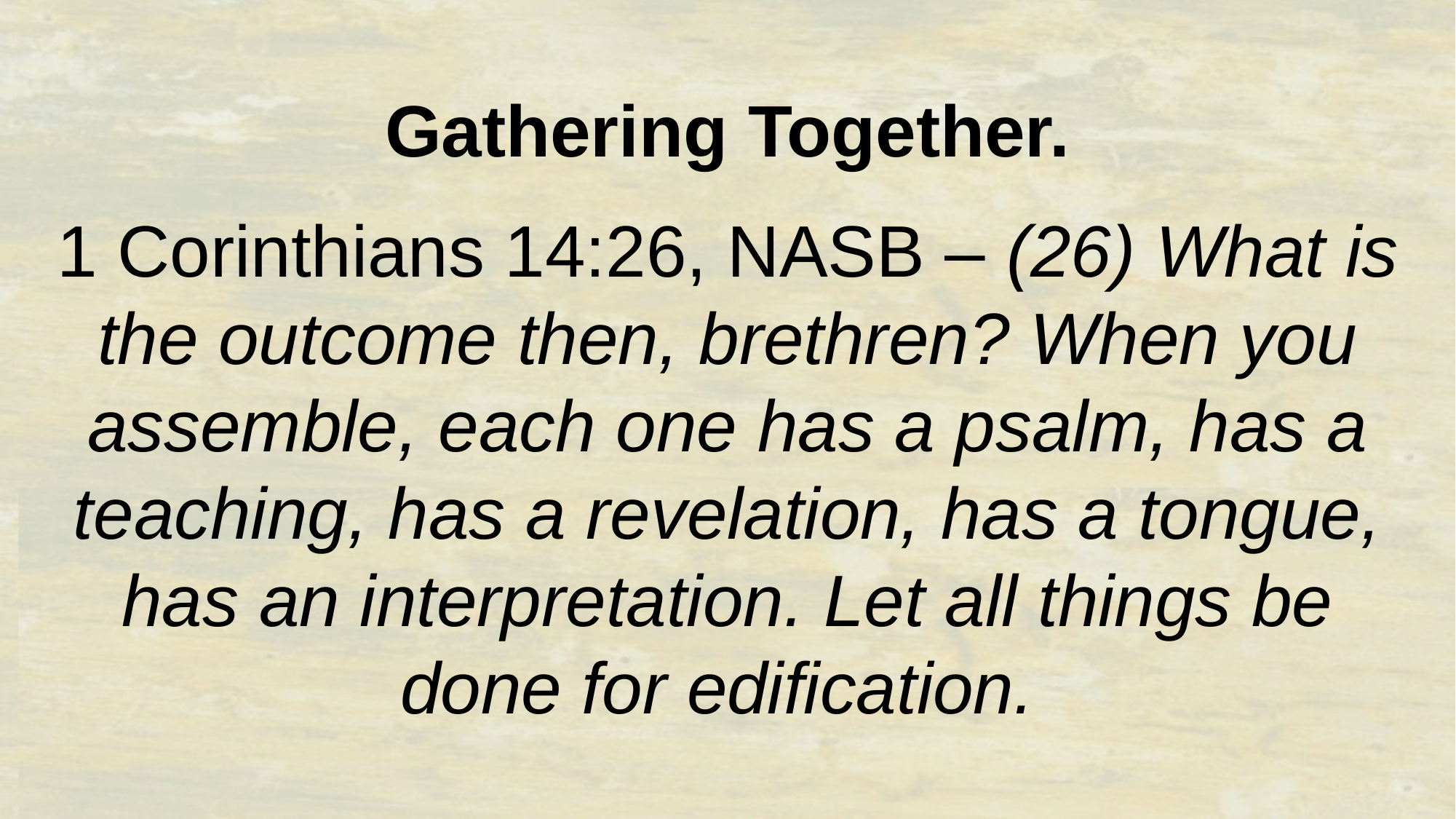

Gathering Together.

1 Corinthians 14:26, NASB – (26) What is the outcome then, brethren? When you assemble, each one has a psalm, has a teaching, has a revelation, has a tongue, has an interpretation. Let all things be done for edification.